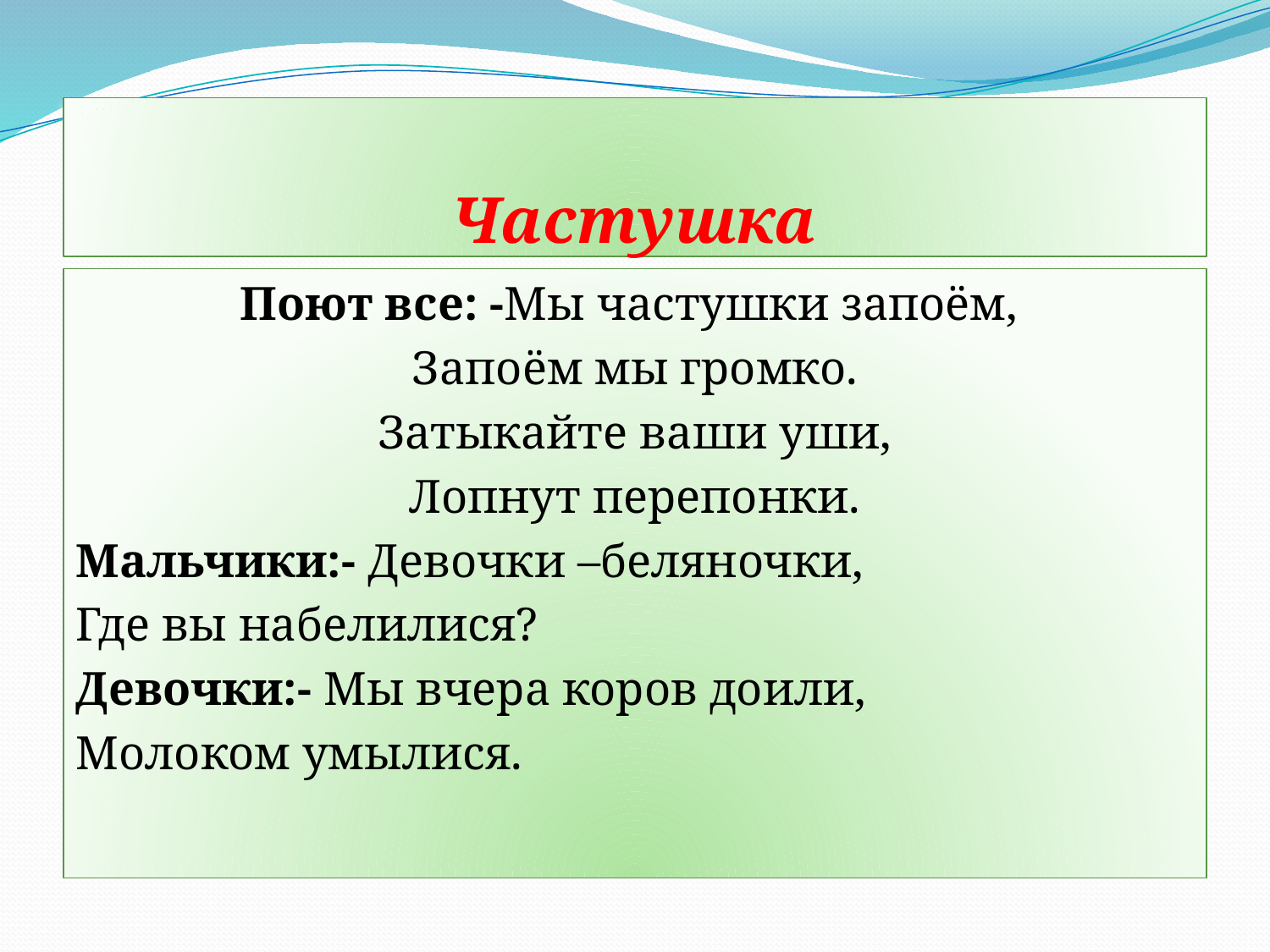

# Частушка
Поют все: -Мы частушки запоём,
Запоём мы громко.
Затыкайте ваши уши,
Лопнут перепонки.
Мальчики:- Девочки –беляночки,
Где вы набелилися?
Девочки:- Мы вчера коров доили,
Молоком умылися.